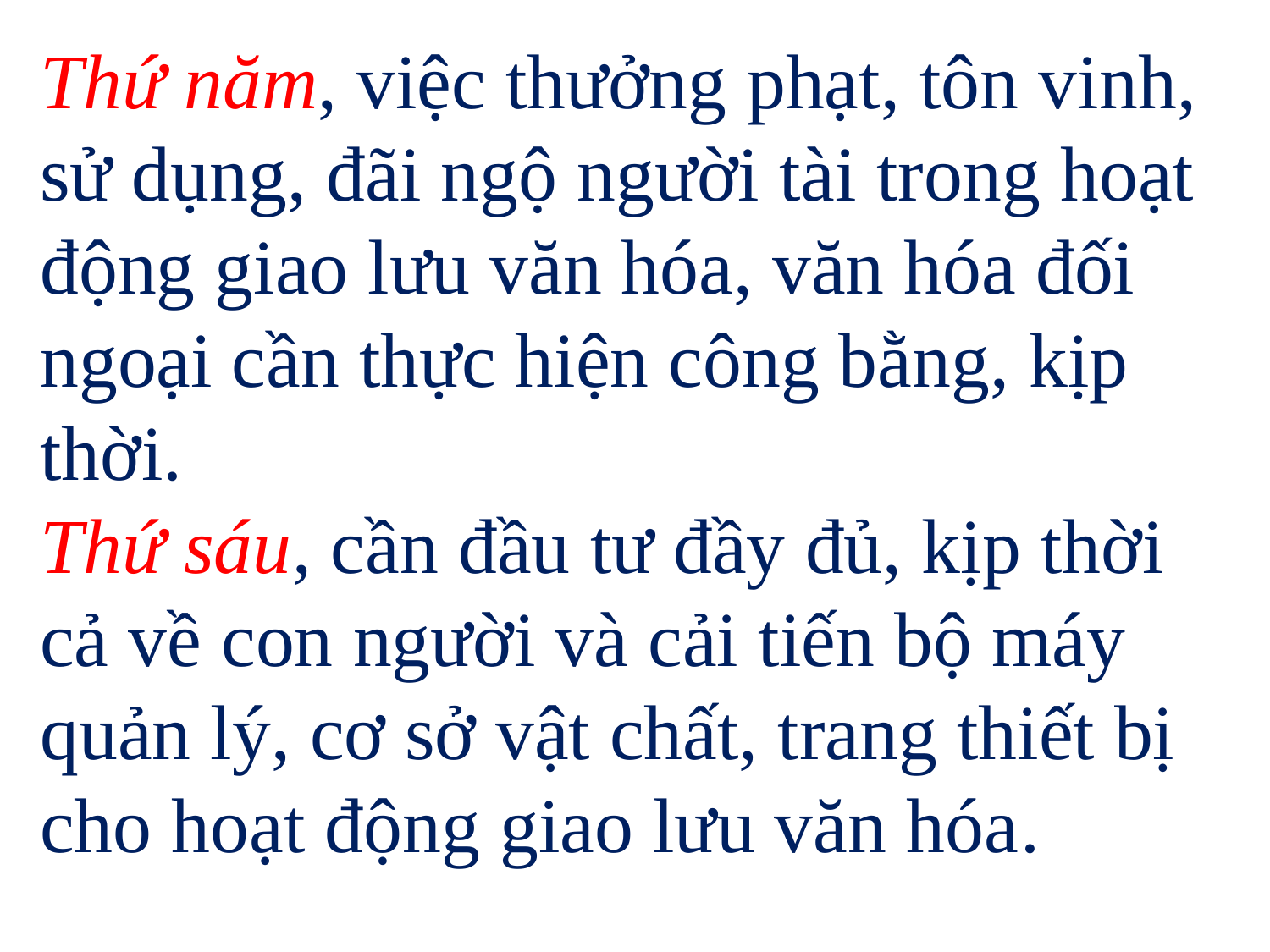

Thứ năm, việc thưởng phạt, tôn vinh, sử dụng, đãi ngộ người tài trong hoạt động giao lưu văn hóa, văn hóa đối ngoại cần thực hiện công bằng, kịp thời.
Thứ sáu, cần đầu tư đầy đủ, kịp thời cả về con người và cải tiến bộ máy quản lý, cơ sở vật chất, trang thiết bị cho hoạt động giao lưu văn hóa.